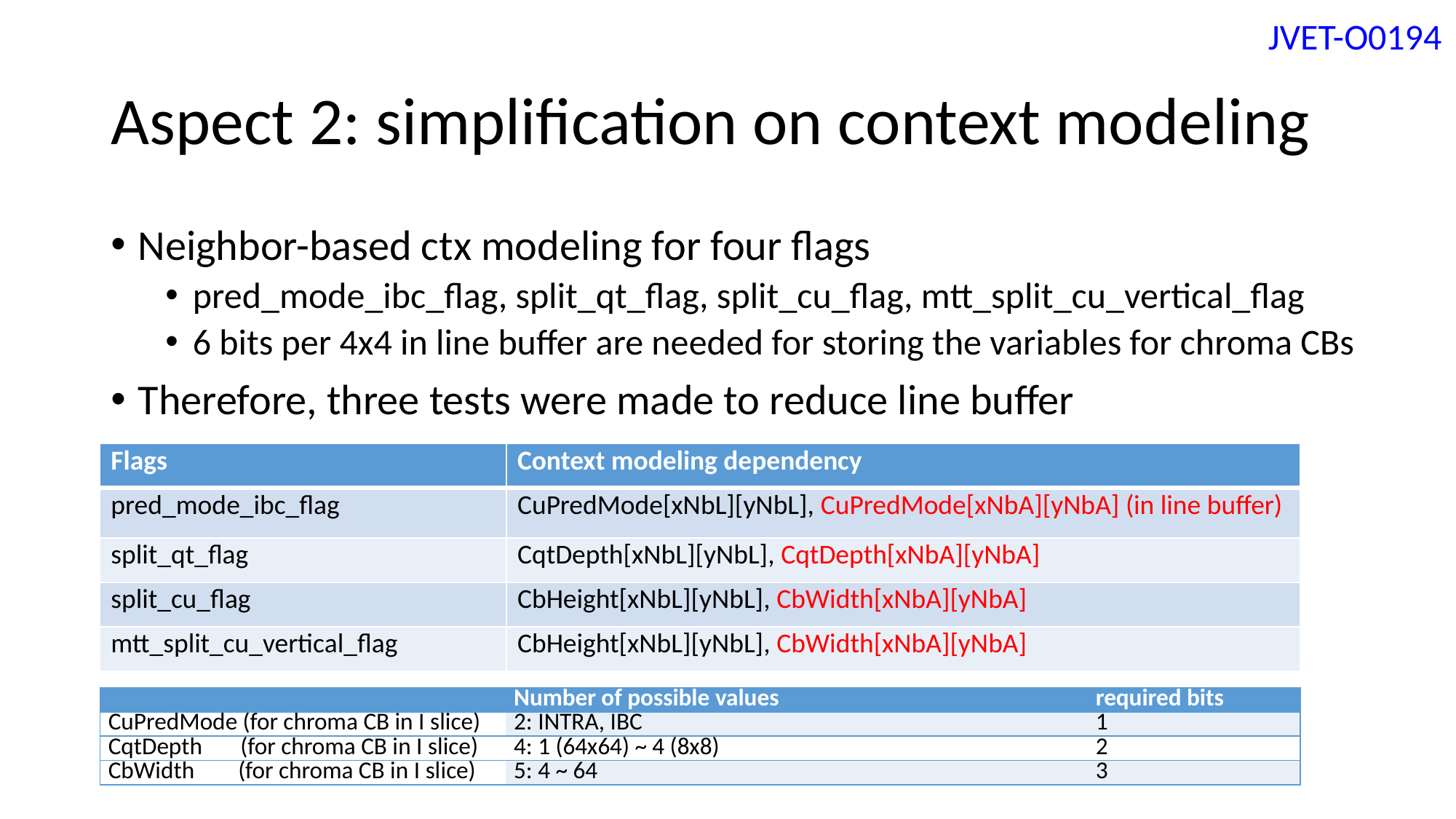

JVET-O0194
# Aspect 2: simplification on context modeling
Neighbor-based ctx modeling for four flags
pred_mode_ibc_flag, split_qt_flag, split_cu_flag, mtt_split_cu_vertical_flag
6 bits per 4x4 in line buffer are needed for storing the variables for chroma CBs
Therefore, three tests were made to reduce line buffer

| Flags | Context modeling dependency |
| --- | --- |
| pred\_mode\_ibc\_flag | CuPredMode[xNbL][yNbL], CuPredMode[xNbA][yNbA] (in line buffer) |
| split\_qt\_flag | CqtDepth[xNbL][yNbL], CqtDepth[xNbA][yNbA] |
| split\_cu\_flag | CbHeight[xNbL][yNbL], CbWidth[xNbA][yNbA] |
| mtt\_split\_cu\_vertical\_flag | CbHeight[xNbL][yNbL], CbWidth[xNbA][yNbA] |
|  | Number of possible values | required bits |
| --- | --- | --- |
| CuPredMode (for chroma CB in I slice) | 2: INTRA, IBC | 1 |
| CqtDepth (for chroma CB in I slice) | 4: 1 (64x64) ~ 4 (8x8) | 2 |
| CbWidth (for chroma CB in I slice) | 5: 4 ~ 64 | 3 |